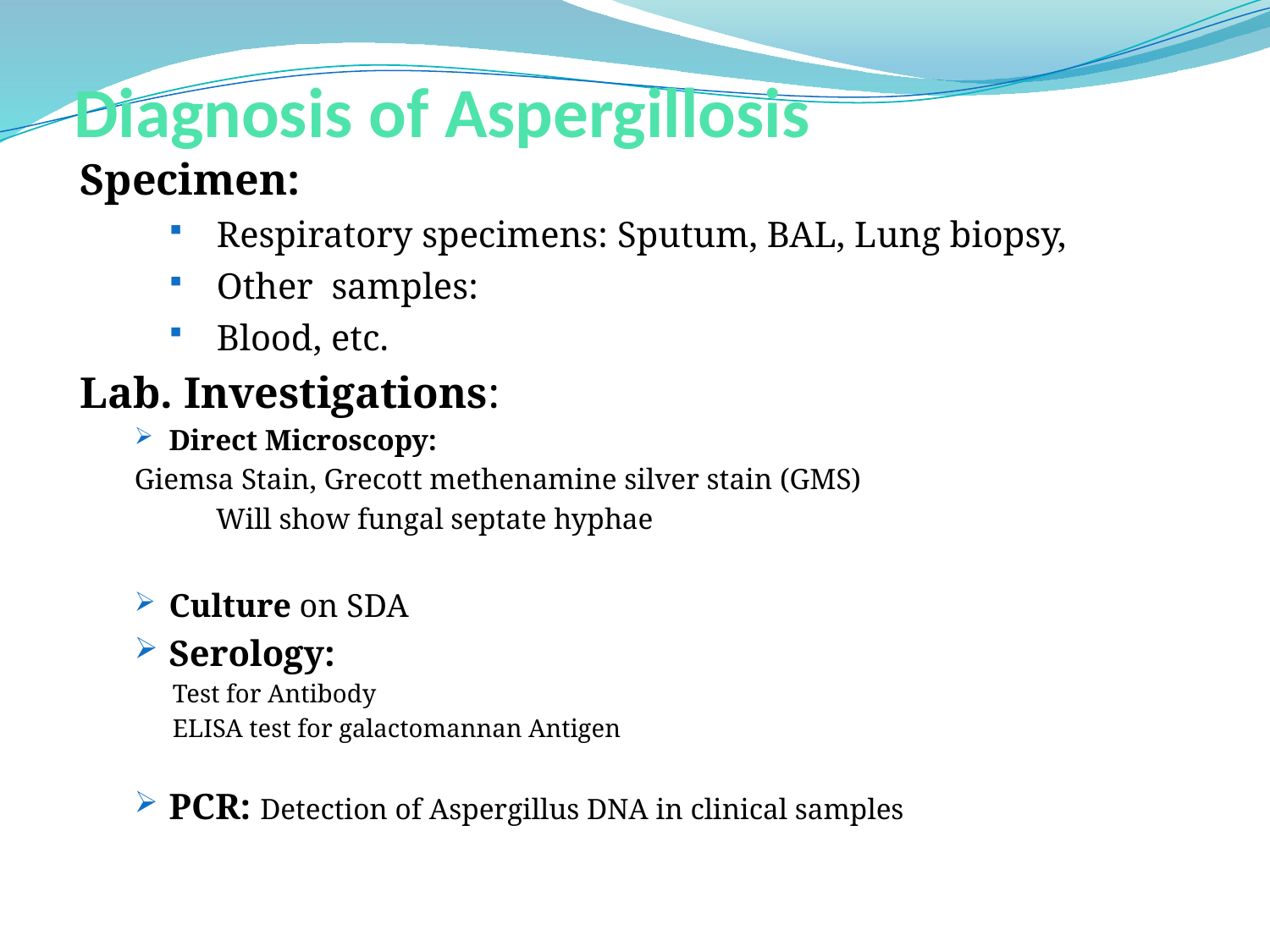

# Diagnosis of Aspergillosis
Specimen:
Respiratory specimens: Sputum, BAL, Lung biopsy,
Other  samples:
Blood, etc.
Lab. Investigations:
Direct Microscopy:
Giemsa Stain, Grecott methenamine silver stain (GMS)
Will show fungal septate hyphae

Culture on SDA
Serology:
Test for Antibody
ELISA test for galactomannan Antigen

PCR: Detection of Aspergillus DNA in clinical samples